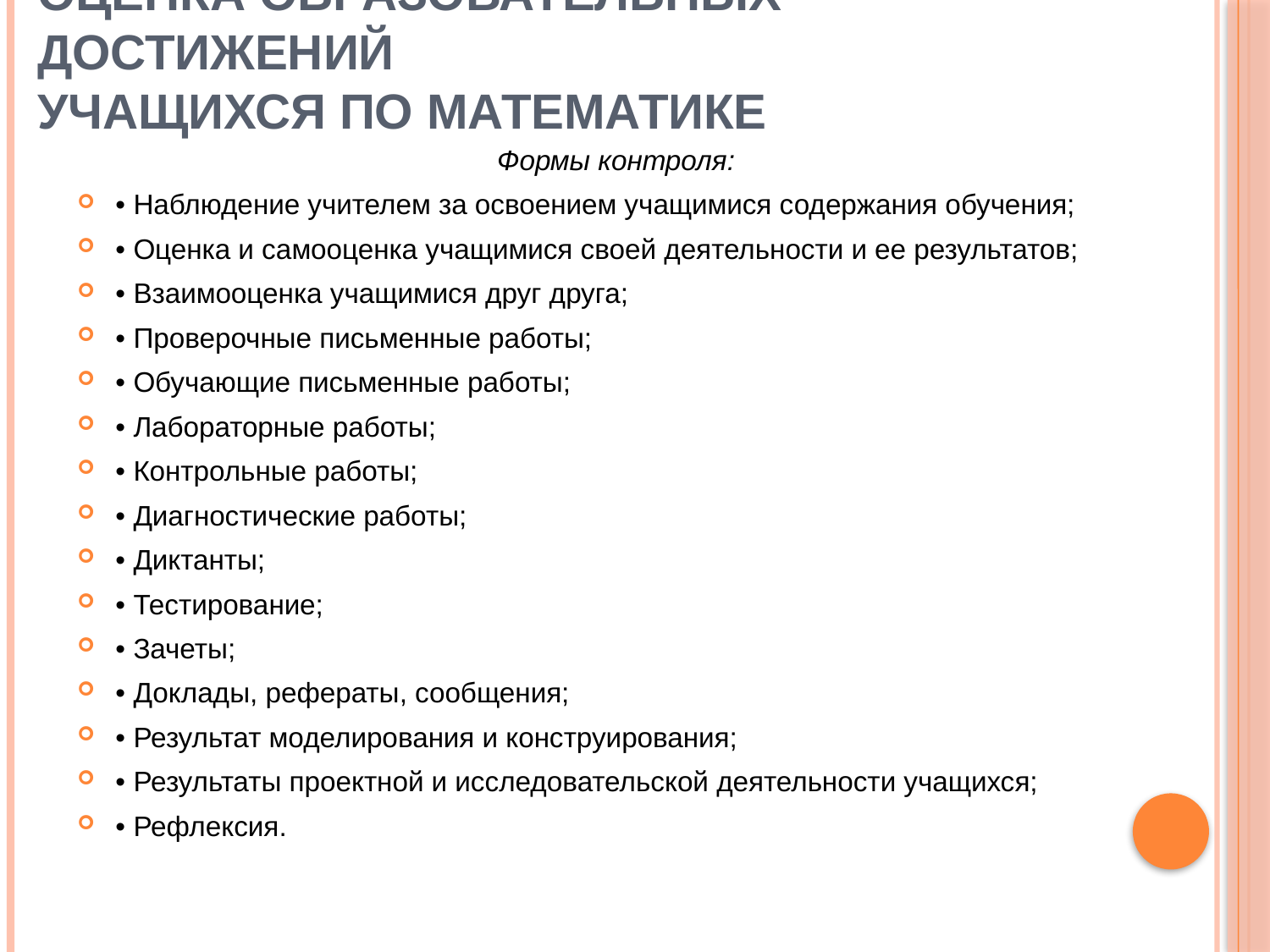

# Оценка образовательных достижений учащихся по математике
Формы контроля:
• Наблюдение учителем за освоением учащимися содержания обучения;
• Оценка и самооценка учащимися своей деятельности и ее результатов;
• Взаимооценка учащимися друг друга;
• Проверочные письменные работы;
• Обучающие письменные работы;
• Лабораторные работы;
• Контрольные работы;
• Диагностические работы;
• Диктанты;
• Тестирование;
• Зачеты;
• Доклады, рефераты, сообщения;
• Результат моделирования и конструирования;
• Результаты проектной и исследовательской деятельности учащихся;
• Рефлексия.